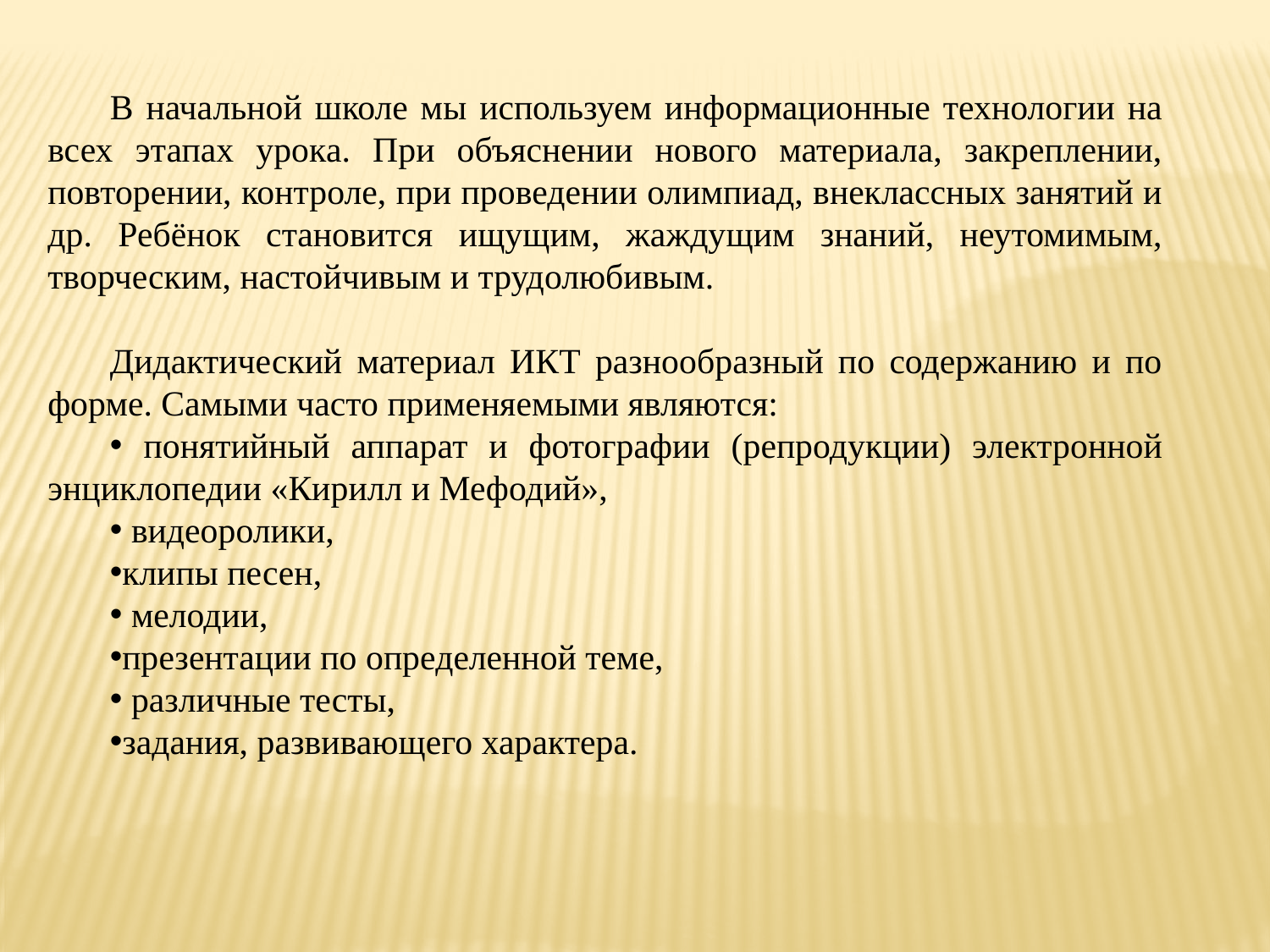

В начальной школе мы используем информационные технологии на всех этапах урока. При объяснении нового материала, закреплении, повторении, контроле, при проведении олимпиад, внеклассных занятий и др. Ребёнок становится ищущим, жаждущим знаний, неутомимым, творческим, настойчивым и трудолюбивым.

Дидактический материал ИКТ разнообразный по содержанию и по форме. Самыми часто применяемыми являются:
 понятийный аппарат и фотографии (репродукции) электронной энциклопедии «Кирилл и Мефодий»,
 видеоролики,
клипы песен,
 мелодии,
презентации по определенной теме,
 различные тесты,
задания, развивающего характера.